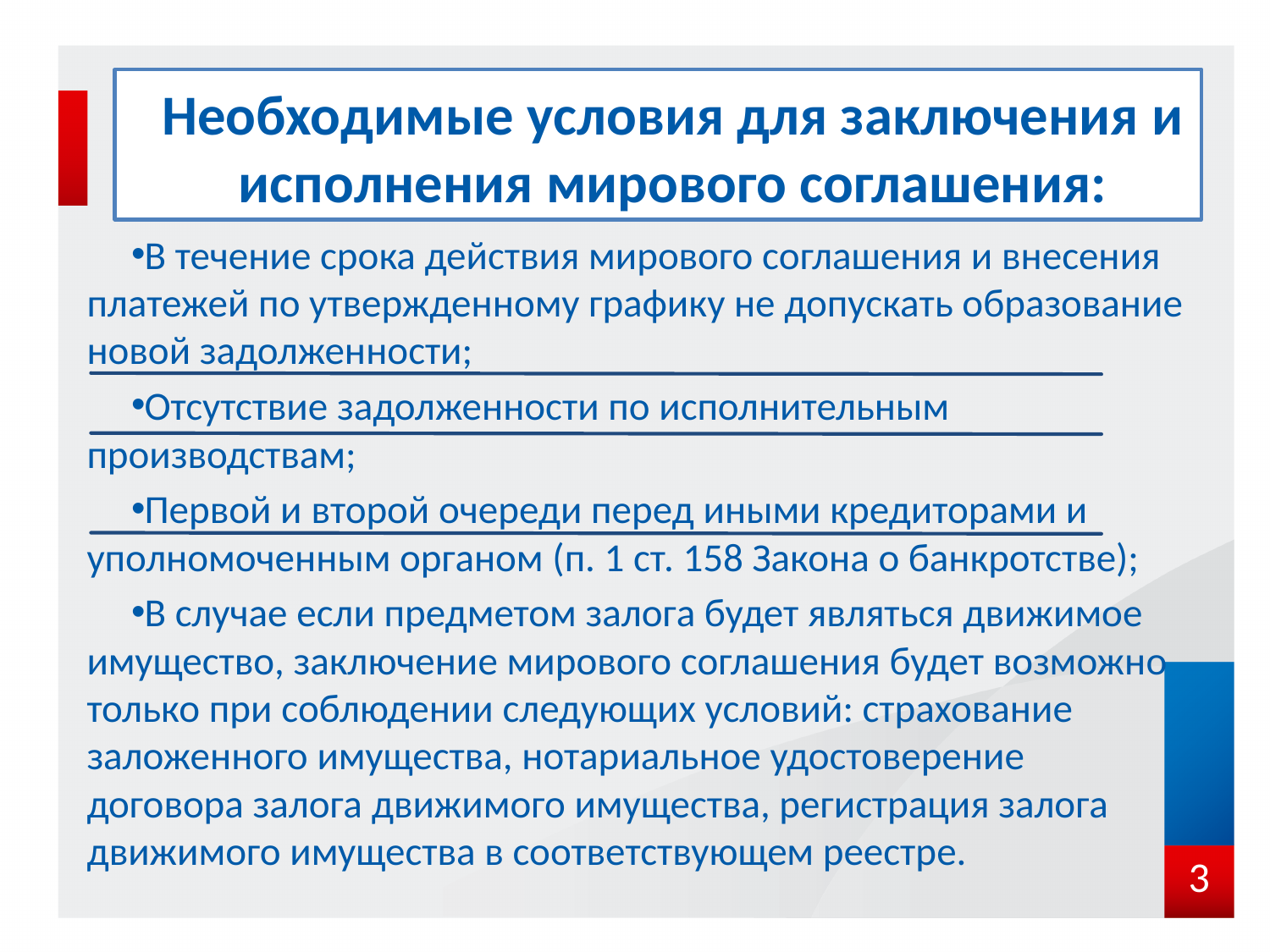

# Необходимые условия для заключения и исполнения мирового соглашения:
В течение срока действия мирового соглашения и внесения платежей по утвержденному графику не допускать образование новой задолженности;
Отсутствие задолженности по исполнительным производствам;
Первой и второй очереди перед иными кредиторами и уполномоченным органом (п. 1 ст. 158 Закона о банкротстве);
В случае если предметом залога будет являться движимое имущество, заключение мирового соглашения будет возможно только при соблюдении следующих условий: страхование заложенного имущества, нотариальное удостоверение договора залога движимого имущества, регистрация залога движимого имущества в соответствующем реестре.
3